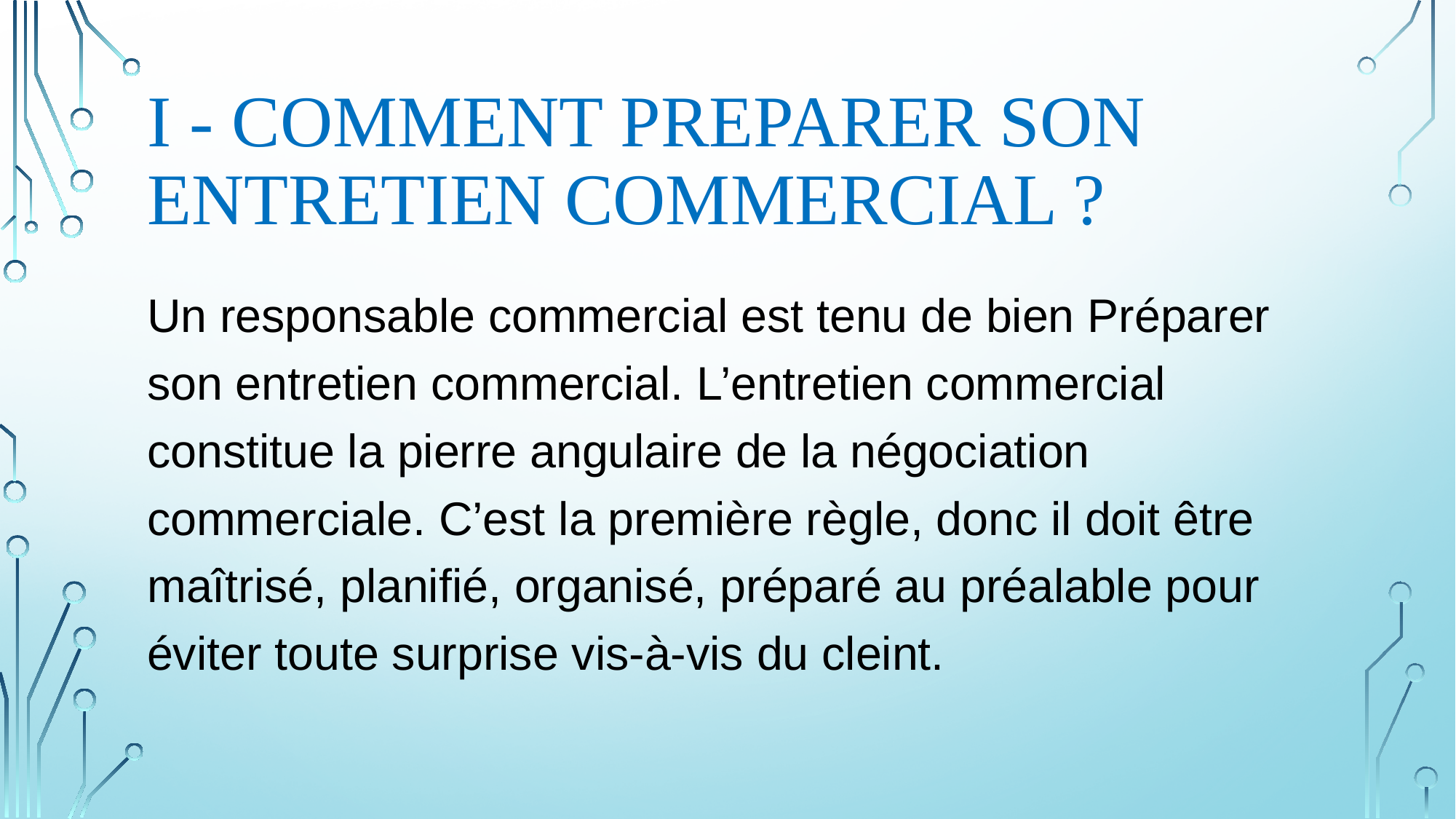

# I - COMMENT PREPARER SON ENTRETIEN COMMERCIAL ?
Un responsable commercial est tenu de bien Préparer son entretien commercial. L’entretien commercial constitue la pierre angulaire de la négociation commerciale. C’est la première règle, donc il doit être maîtrisé, planifié, organisé, préparé au préalable pour éviter toute surprise vis-à-vis du cleint.